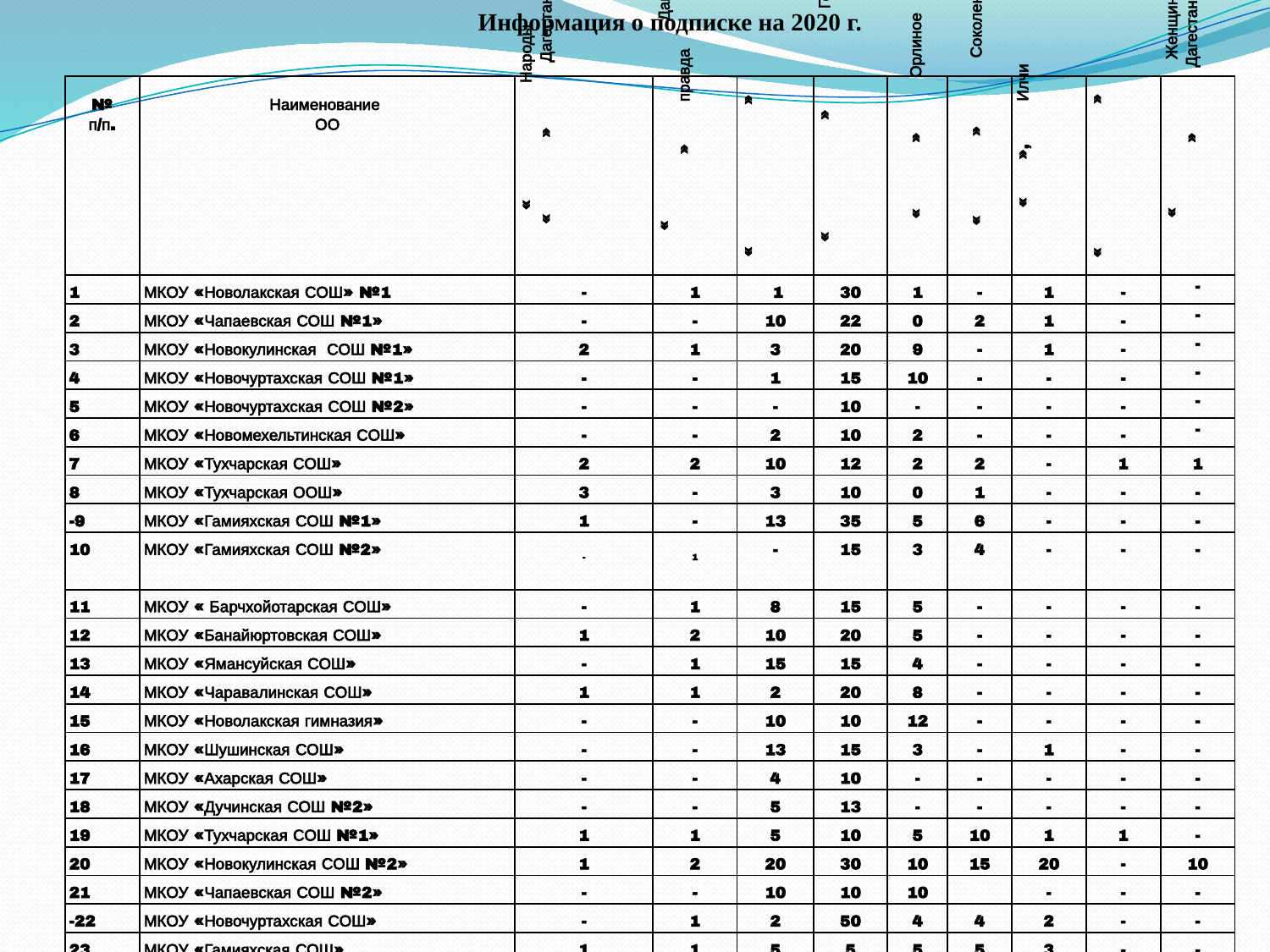

Информация о подписке на 2020 г.

| № п/п. | Наименование ОО | «Народы «Дагестана» | «Дагестанская правда» | «Учитель Дагестана» | «Голос времени» | «Орлиное» | «Соколенок» | «Илчи», | «Краевед Дагестана» | «Женщины Дагестана» |
| --- | --- | --- | --- | --- | --- | --- | --- | --- | --- | --- |
| 1 | МКОУ «Новолакская СОШ» №1 | - | 1 | 1 | 30 | 1 | - | 1 | - | - |
| 2 | МКОУ «Чапаевская СОШ №1» | - | - | 10 | 22 | 0 | 2 | 1 | - | - |
| 3 | МКОУ «Новокулинская СОШ №1» | 2 | 1 | 3 | 20 | 9 | - | 1 | - | - |
| 4 | МКОУ «Новочуртахская СОШ №1» | - | - | 1 | 15 | 10 | - | - | - | - |
| 5 | МКОУ «Новочуртахская СОШ №2» | - | - | - | 10 | - | - | - | - | - |
| 6 | МКОУ «Новомехельтинская СОШ» | - | - | 2 | 10 | 2 | - | - | - | - |
| 7 | МКОУ «Тухчарская СОШ» | 2 | 2 | 10 | 12 | 2 | 2 | - | 1 | 1 |
| 8 | МКОУ «Тухчарская ООШ» | 3 | - | 3 | 10 | 0 | 1 | - | - | - |
| -9 | МКОУ «Гамияхская СОШ №1» | 1 | - | 13 | 35 | 5 | 6 | - | - | - |
| 10 | МКОУ «Гамияхская СОШ №2» | - | 1 | - | 15 | 3 | 4 | - | - | - |
| 11 | МКОУ « Барчхойотарская СОШ» | - | 1 | 8 | 15 | 5 | - | - | - | - |
| 12 | МКОУ «Банайюртовская СОШ» | 1 | 2 | 10 | 20 | 5 | - | - | - | - |
| 13 | МКОУ «Ямансуйская СОШ» | - | 1 | 15 | 15 | 4 | - | - | - | - |
| 14 | МКОУ «Чаравалинская СОШ» | 1 | 1 | 2 | 20 | 8 | - | - | - | - |
| 15 | МКОУ «Новолакская гимназия» | - | - | 10 | 10 | 12 | - | - | - | - |
| 16 | МКОУ «Шушинская СОШ» | - | - | 13 | 15 | 3 | - | 1 | - | - |
| 17 | МКОУ «Ахарская СОШ» | - | - | 4 | 10 | - | - | - | - | - |
| 18 | МКОУ «Дучинская СОШ №2» | - | - | 5 | 13 | - | - | - | - | - |
| 19 | МКОУ «Тухчарская СОШ №1» | 1 | 1 | 5 | 10 | 5 | 10 | 1 | 1 | - |
| 20 | МКОУ «Новокулинская СОШ №2» | 1 | 2 | 20 | 30 | 10 | 15 | 20 | - | 10 |
| 21 | МКОУ «Чапаевская СОШ №2» | - | - | 10 | 10 | 10 |  | - | - | - |
| -22 | МКОУ «Новочуртахская СОШ» | - | 1 | 2 | 50 | 4 | 4 | 2 | - | - |
| 23 | МКОУ «Гамияхская СОШ» | 1 | 1 | 5 | 5 | 5 | 5 | 3 | - | - |
| 24 | МКДОУ «Детский сад «Буратино»» | - | - | - | 12 | - | - | - | - | - |
| 25 | МКДОУ «Детский сад «Радуга»» | - | - | - | 45 | - | - | - | - | - |
| 26 | МКДОУ «Детский сад «Солнышко»» | - | - | - | 10 | - | - | 5 | - | - |
| 27 | МКДОУ «Детский сад «Сказка»» | - | - | = | 10 | - | - | 5 | - | - |
| 28 | МКДОУ «Детский сад «Радуга 1»» | - | - | - | 5 | - | - | 3 | - | - |
| 29 | МКУДО «Новолакская ДЮСШ» | \_ | - | - | 3 | - | - | 2 | - | - |
| 30 | МКУДО «Новолакская ДЮСШ №1» | - | - | - | 15 | - | - | 1 | - | - |
| 31 | МКУДО «Новолакский ДПШ» | - | - | - | 6 | - | - | 1 | - | - |